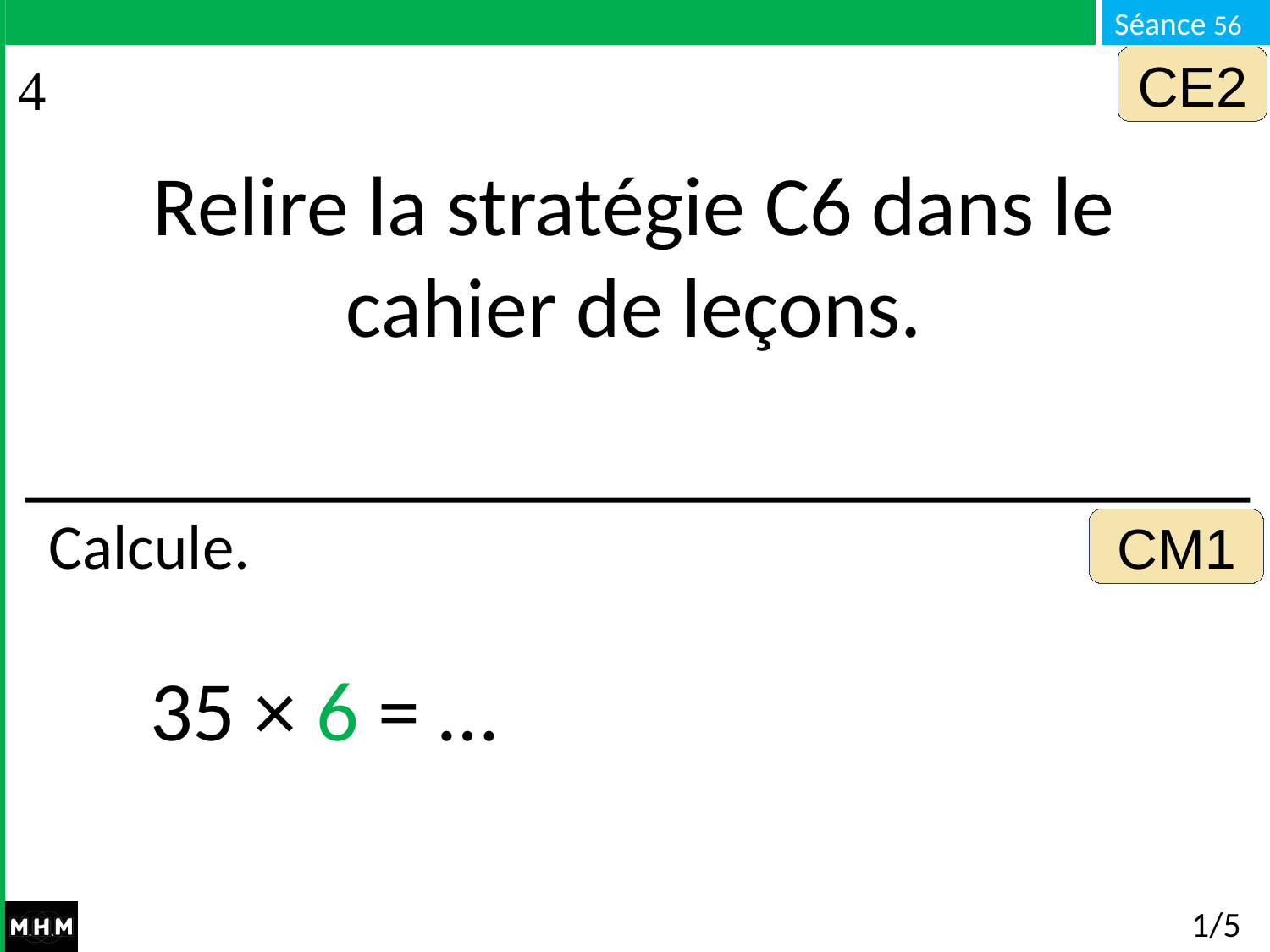

CE2
Relire la stratégie C6 dans le cahier de leçons.

CM1
# Calcule.
35 × 6 = …
1/5